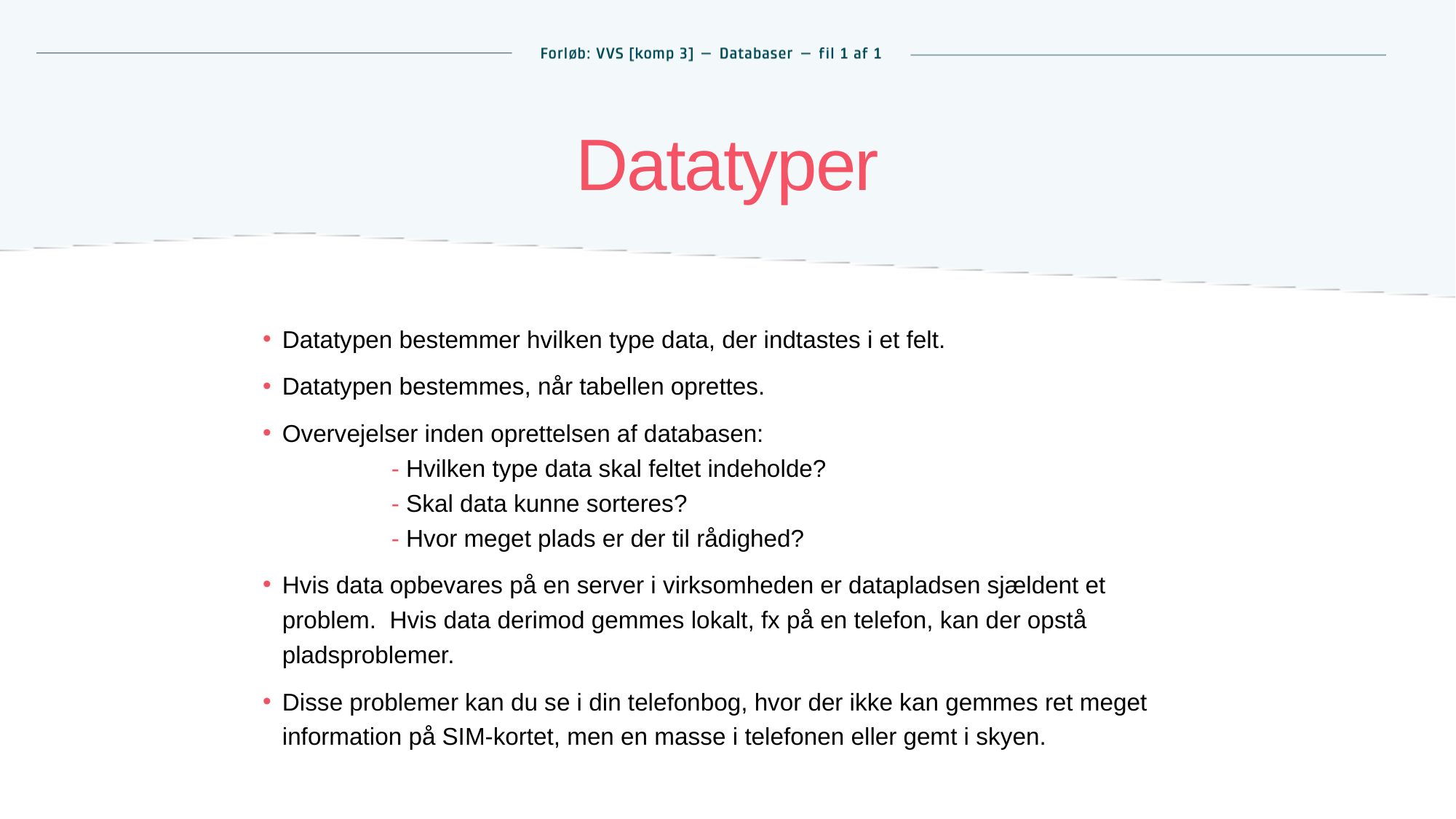

# Datatyper
Datatypen bestemmer hvilken type data, der indtastes i et felt.
Datatypen bestemmes, når tabellen oprettes.
Overvejelser inden oprettelsen af databasen:
	- Hvilken type data skal feltet indeholde?
	- Skal data kunne sorteres?
	- Hvor meget plads er der til rådighed?
Hvis data opbevares på en server i virksomheden er datapladsen sjældent et problem.  Hvis data derimod gemmes lokalt, fx på en telefon, kan der opstå pladsproblemer.
Disse problemer kan du se i din telefonbog, hvor der ikke kan gemmes ret meget information på SIM-kortet, men en masse i telefonen eller gemt i skyen.
8